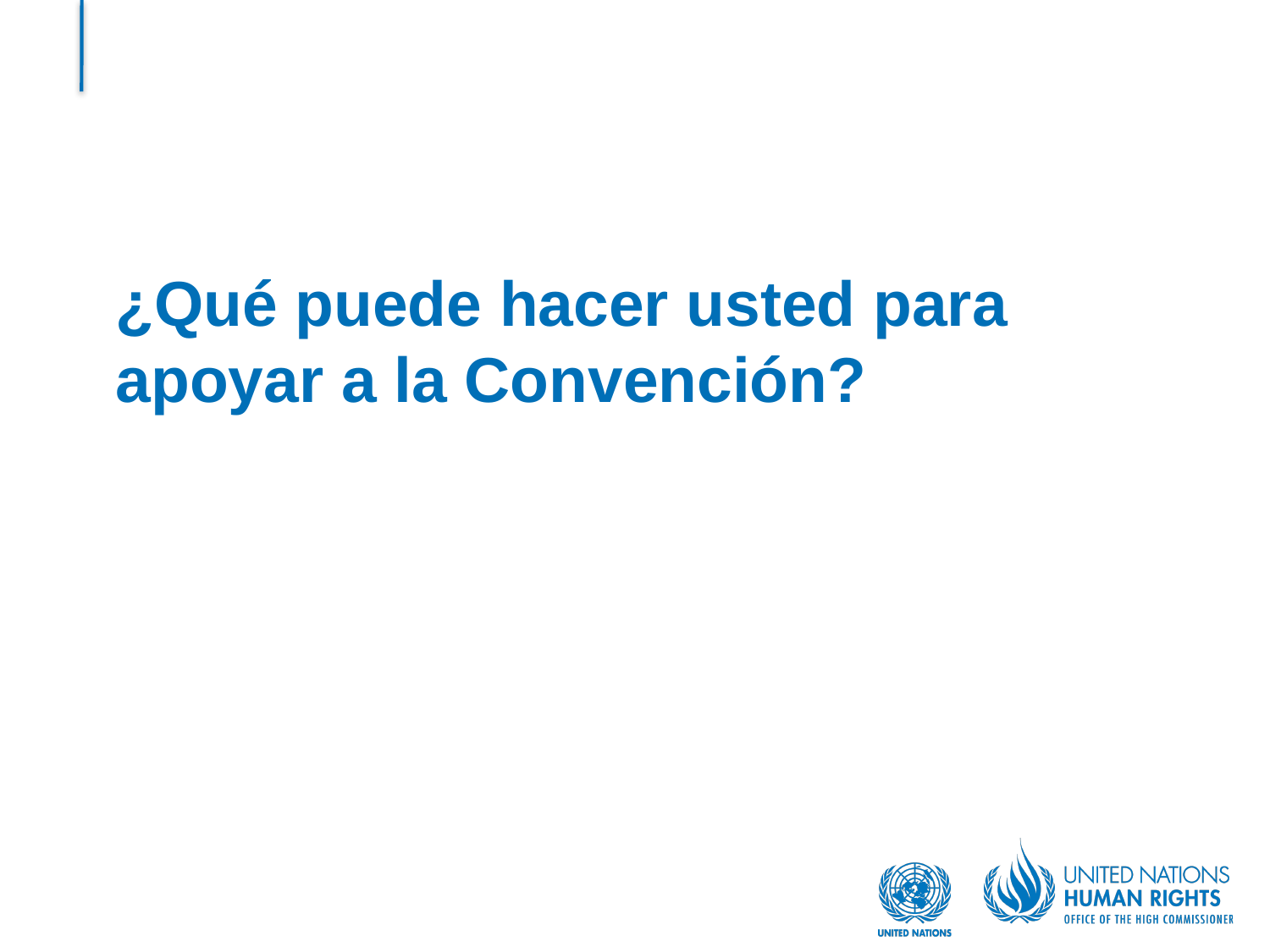

# ¿Qué puede hacer usted para apoyar a la Convención?